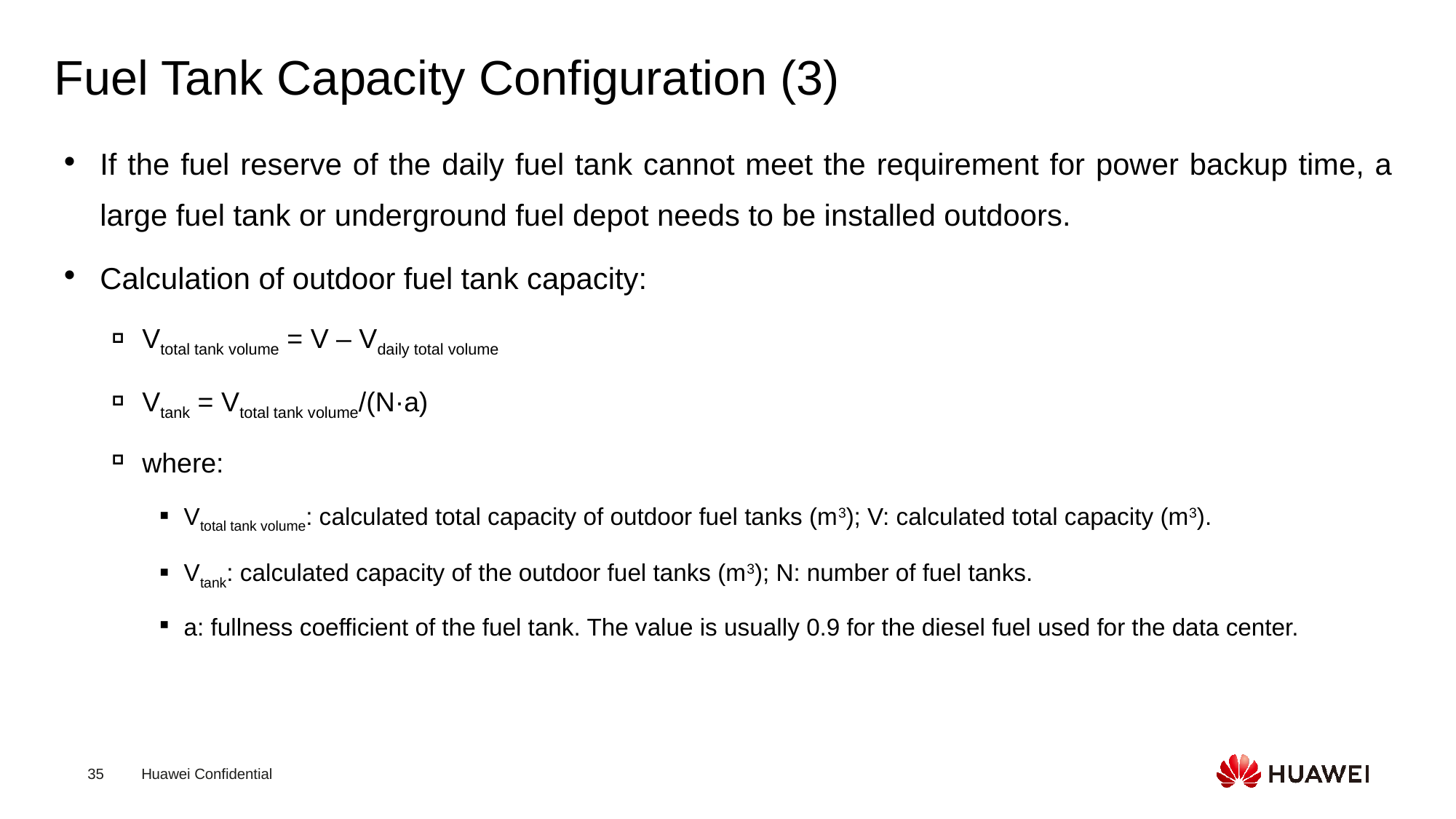

# Fuel Tank Capacity Configuration (3)
If the fuel reserve of the daily fuel tank cannot meet the requirement for power backup time, a large fuel tank or underground fuel depot needs to be installed outdoors.
Calculation of outdoor fuel tank capacity:
Vtotal tank volume = V – Vdaily total volume
Vtank = Vtotal tank volume/(N·a)
where:
Vtotal tank volume: calculated total capacity of outdoor fuel tanks (m3); V: calculated total capacity (m3).
Vtank: calculated capacity of the outdoor fuel tanks (m3); N: number of fuel tanks.
a: fullness coefficient of the fuel tank. The value is usually 0.9 for the diesel fuel used for the data center.